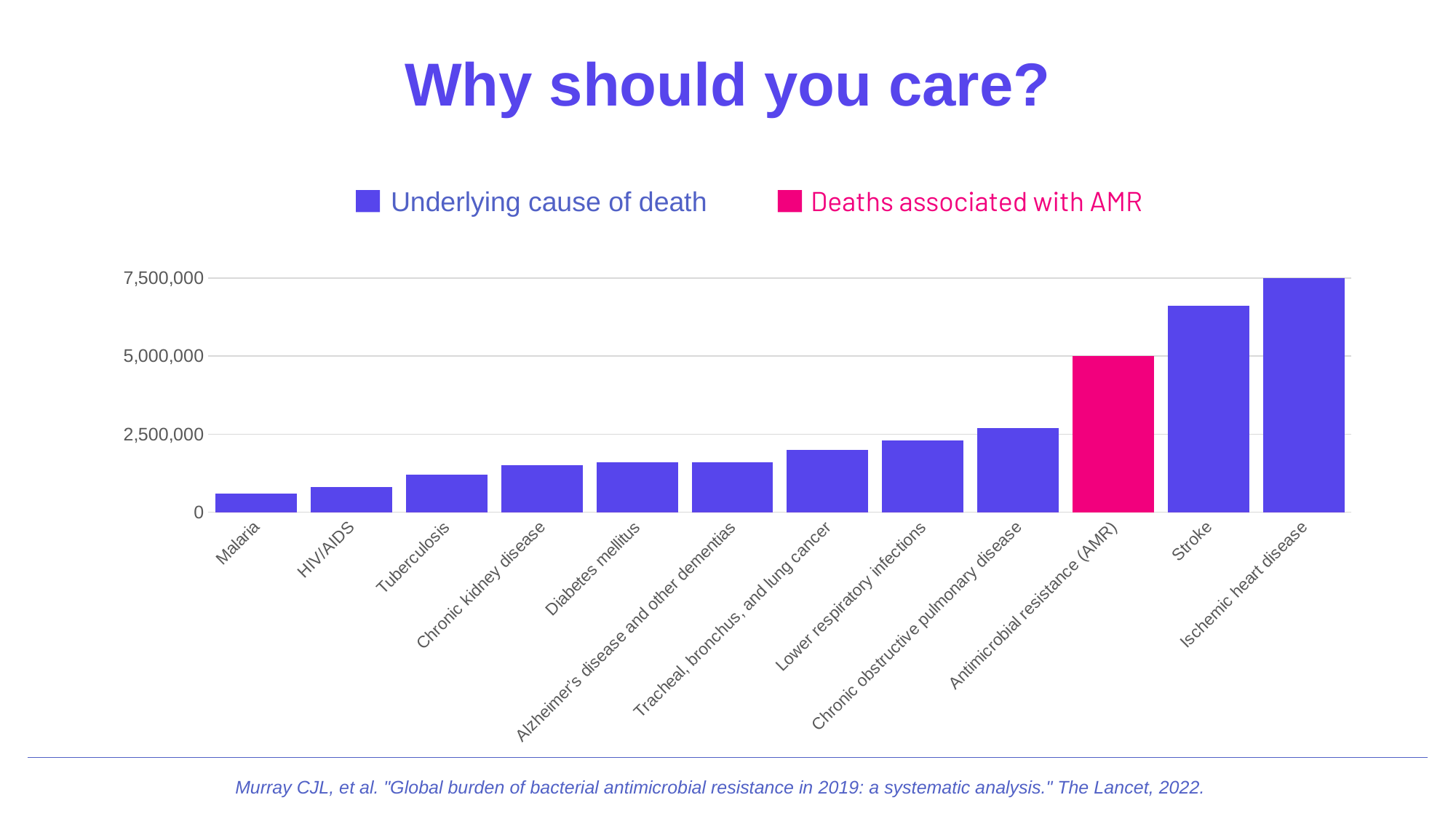

Why should you care?
Underlying cause of death
Deaths associated with AMR

### Chart

| Category | Number of deaths (2019) | Category | Column1 |
|---|---|---|---|
| Malaria | 600000.0 | 0.0 | None |
| HIV/AIDS | 800000.0 | 0.0 | None |
| Tuberculosis | 1200000.0 | 0.0 | None |
| Chronic kidney disease | 1500000.0 | 0.0 | None |
| Diabetes mellitus | 1600000.0 | 0.0 | None |
| Alzheimer’s disease and other dementias | 1600000.0 | 0.0 | None |
| Tracheal, bronchus, and lung cancer | 2000000.0 | 0.0 | None |
| Lower respiratory infections | 2300000.0 | 0.0 | None |
| Chronic obstructive pulmonary disease | 2700000.0 | 0.0 | None |
| Antimicrobial resistance (AMR) | 5000000.0 | 0.0 | None |
| Stroke | 6600000.0 | 0.0 | None |
| Ischemic heart disease | 9500000.0 | 0.0 | None |
Murray CJL, et al. "Global burden of bacterial antimicrobial resistance in 2019: a systematic analysis." The Lancet, 2022.